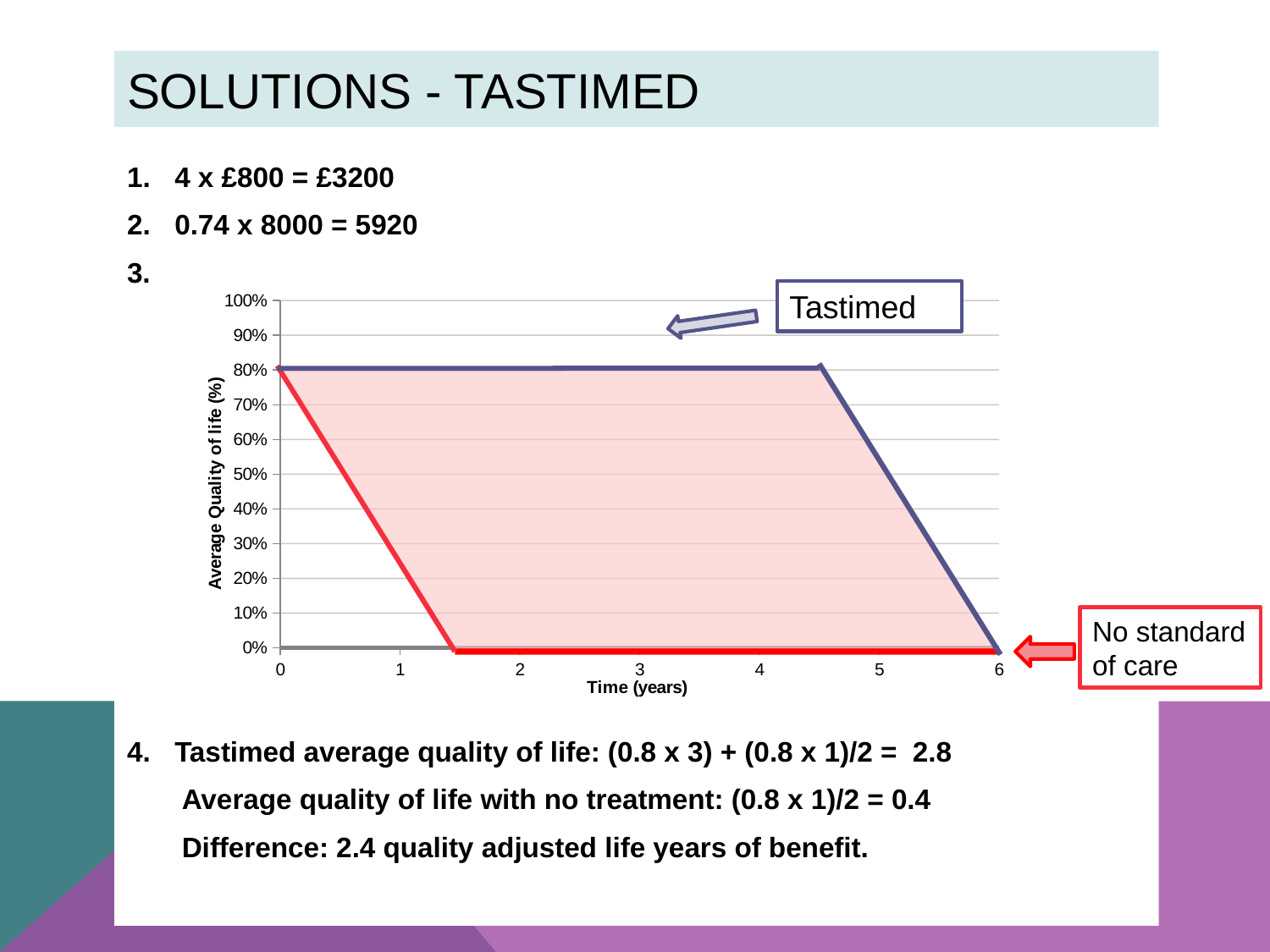

# Solutions - Tastimed
4 x £800 = £3200
0.74 x 8000 = 5920
3.

Tastimed average quality of life: (0.8 x 3) + (0.8 x 1)/2 =  2.8
       Average quality of life with no treatment: (0.8 x 1)/2 = 0.4
       Difference: 2.4 quality adjusted life years of benefit.

[unsupported chart]

Tastimed

No standard of care